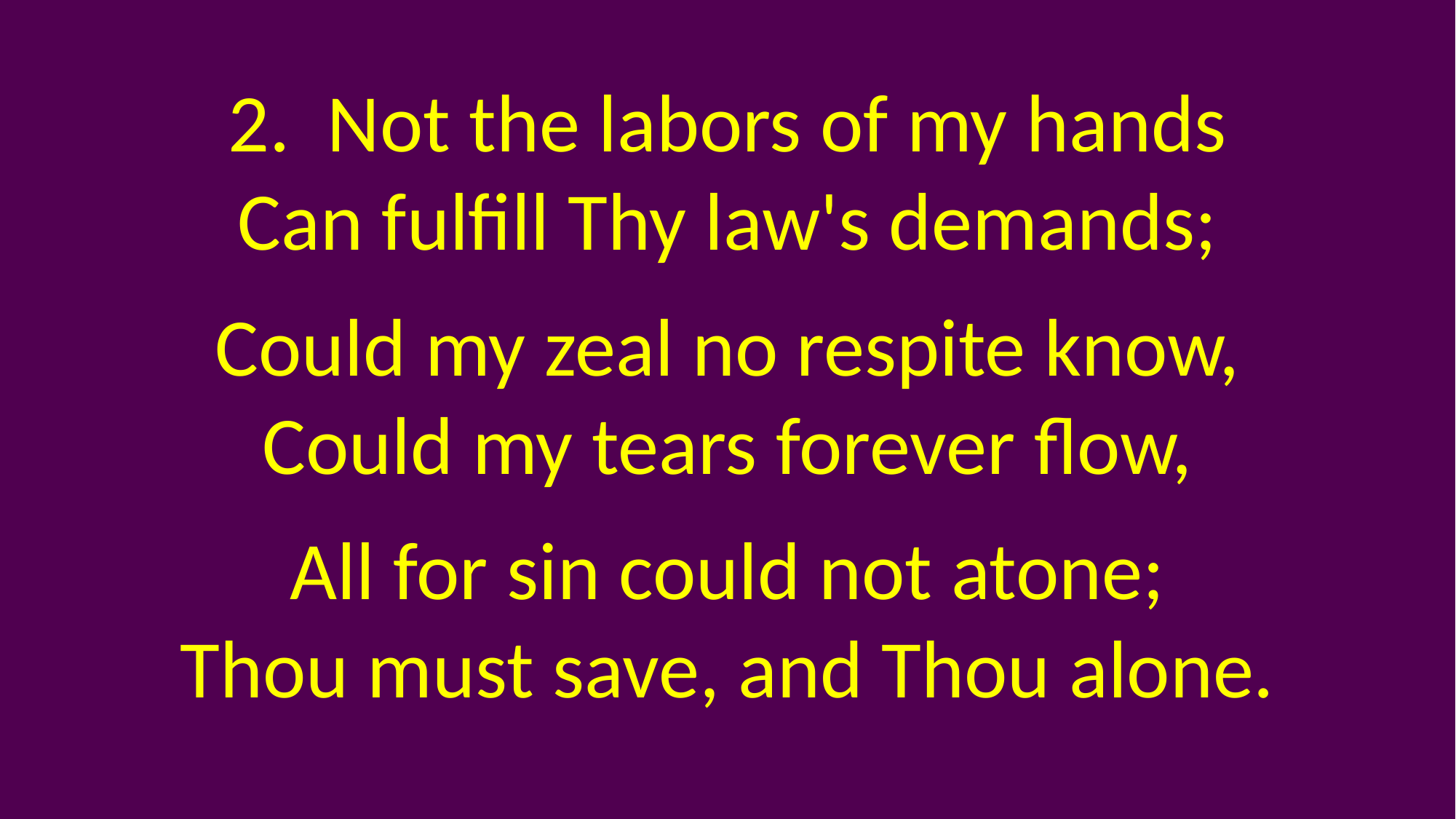

2.  Not the labors of my hands
Can fulfill Thy law's demands;
Could my zeal no respite know,
Could my tears forever flow,
All for sin could not atone;
Thou must save, and Thou alone.